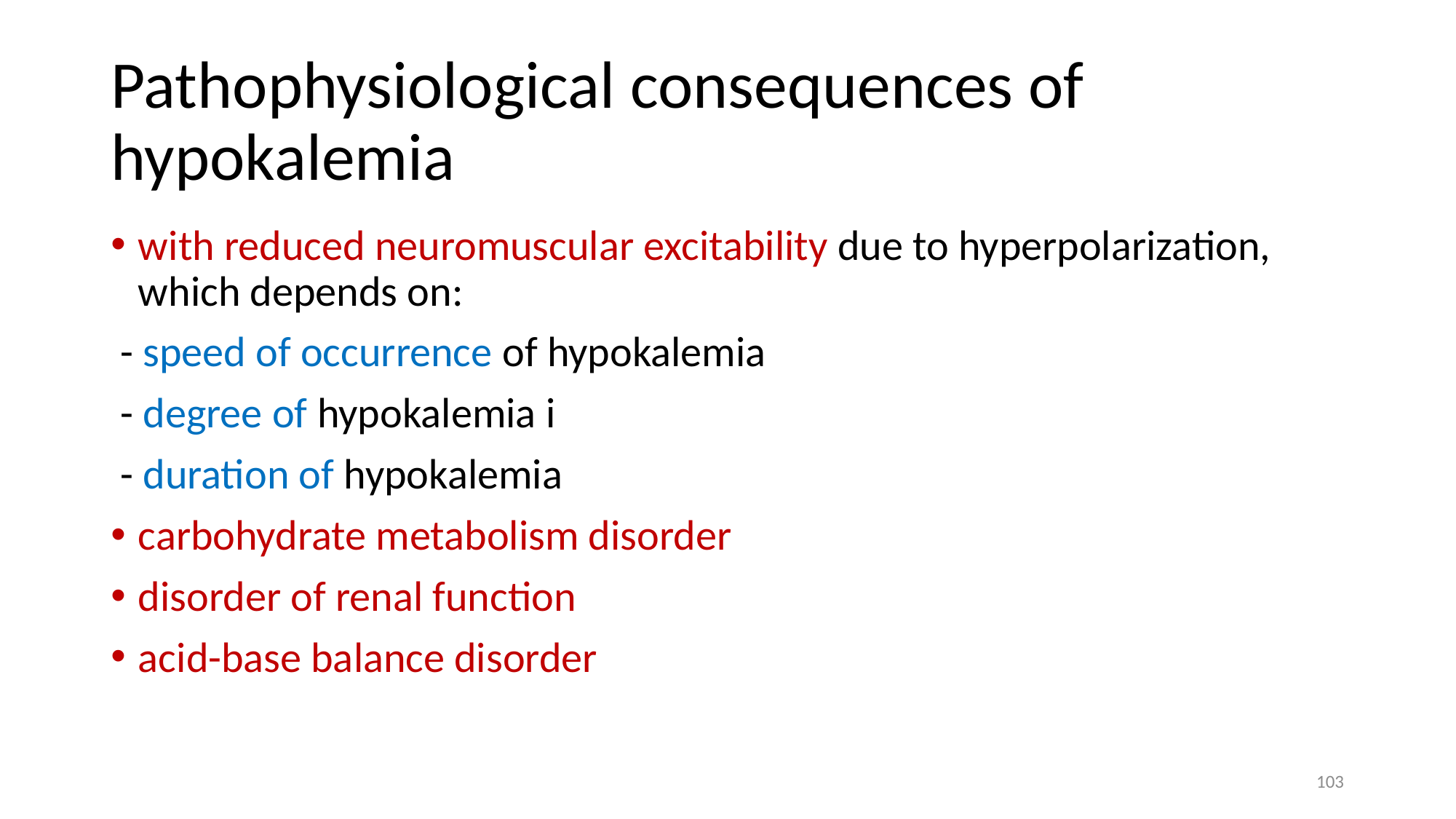

# Pathophysiological consequences of hypokalemia
with reduced neuromuscular excitability due to hyperpolarization, which depends on:
 - speed of occurrence of hypokalemia
 - degree of hypokalemia i
 - duration of hypokalemia
carbohydrate metabolism disorder
disorder of renal function
acid-base balance disorder

103